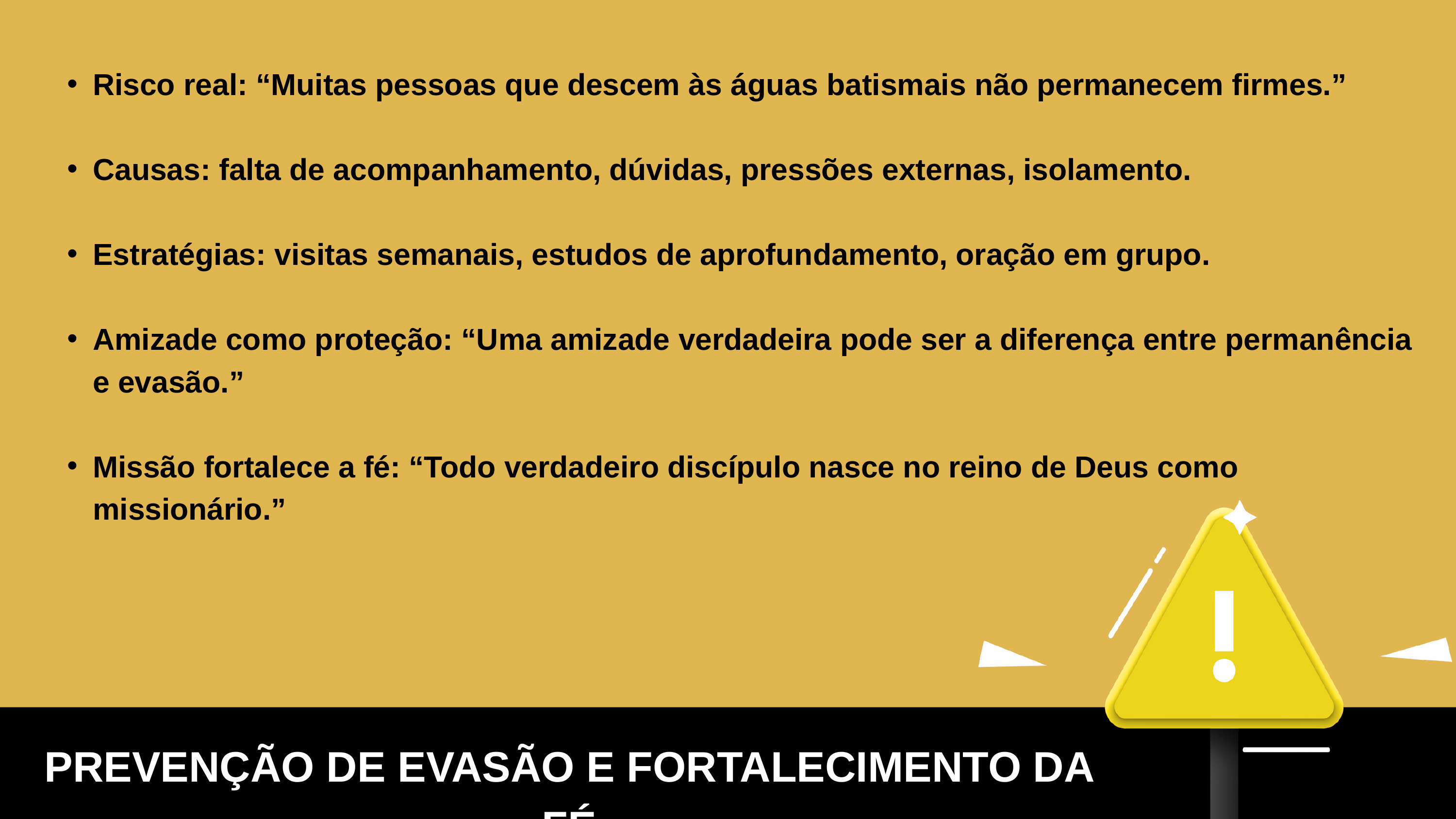

Risco real: “Muitas pessoas que descem às águas batismais não permanecem firmes.”

Causas: falta de acompanhamento, dúvidas, pressões externas, isolamento.

Estratégias: visitas semanais, estudos de aprofundamento, oração em grupo.

Amizade como proteção: “Uma amizade verdadeira pode ser a diferença entre permanência e evasão.”

Missão fortalece a fé: “Todo verdadeiro discípulo nasce no reino de Deus como missionário.”

PREVENÇÃO DE EVASÃO E FORTALECIMENTO DA FÉ